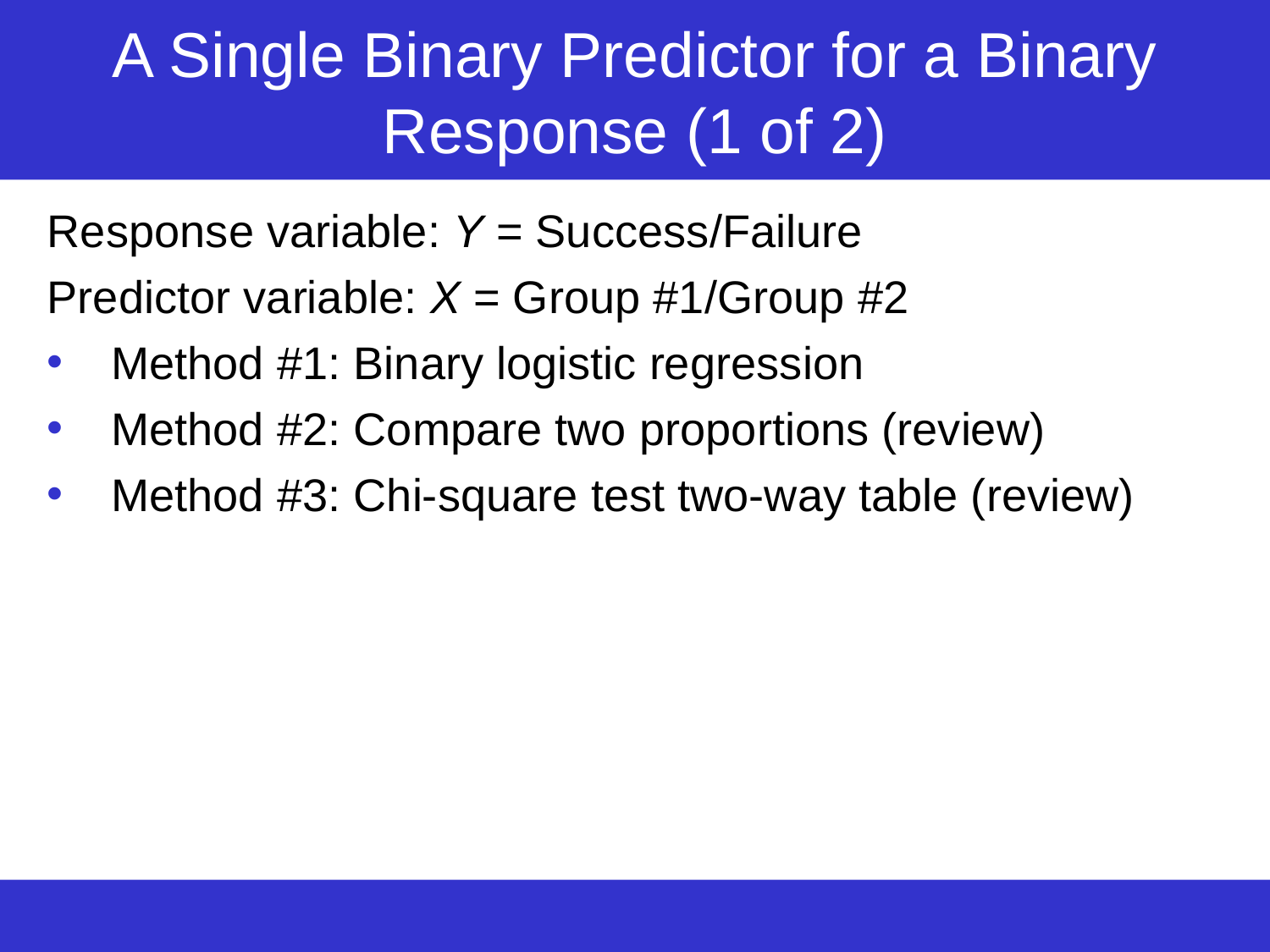

# A Single Binary Predictor for a Binary Response (1 of 2)
Response variable: Y = Success/Failure
Predictor variable: X = Group #1/Group #2
Method #1: Binary logistic regression
Method #2: Compare two proportions (review)
Method #3: Chi-square test two-way table (review)